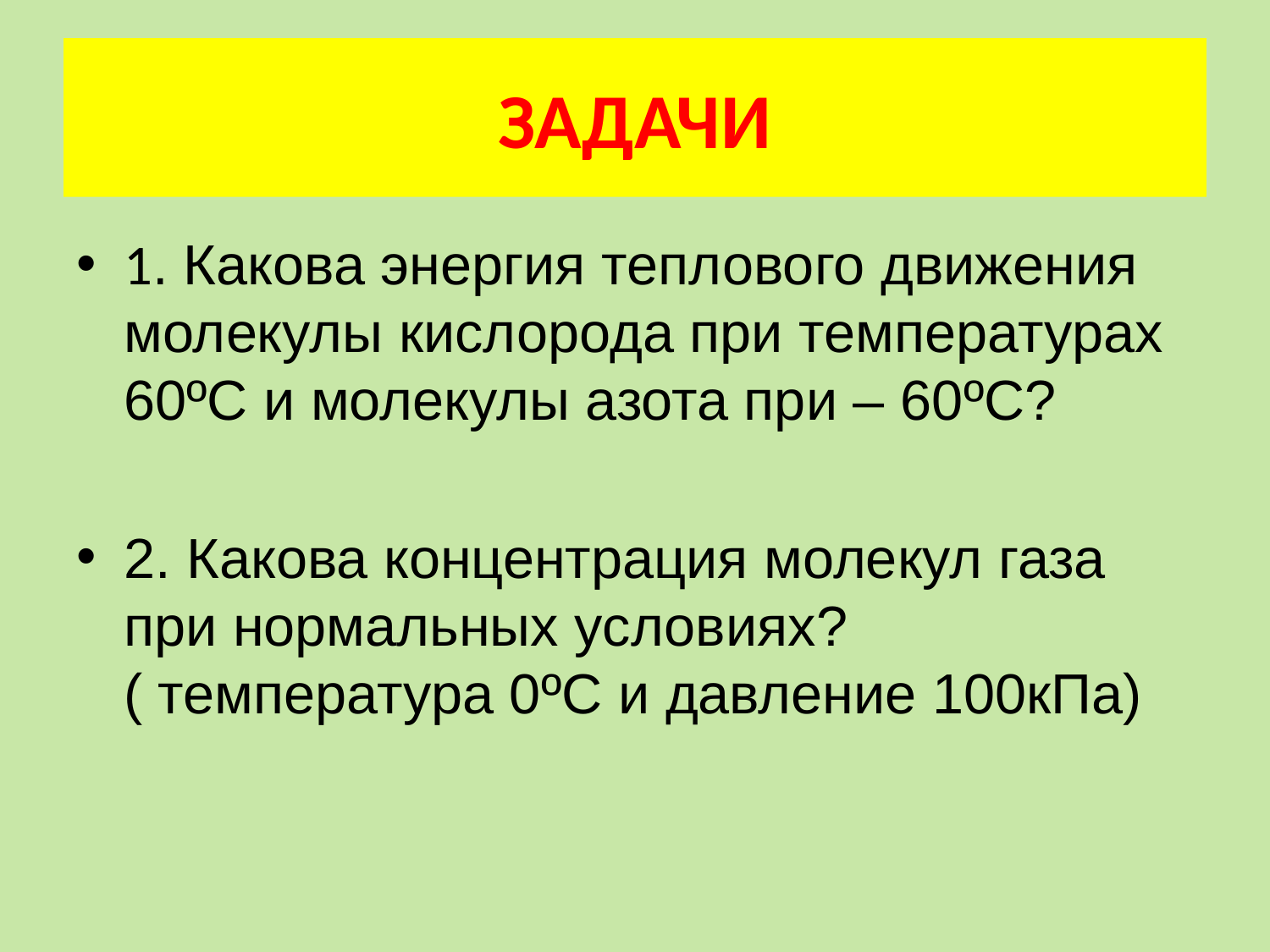

# ЗАДАЧИ
1. Какова энергия теплового движения молекулы кислорода при температурах 60ºС и молекулы азота при – 60ºС?

2. Какова концентрация молекул газа при нормальных условиях?                       ( температура 0ºС и давление 100кПа)